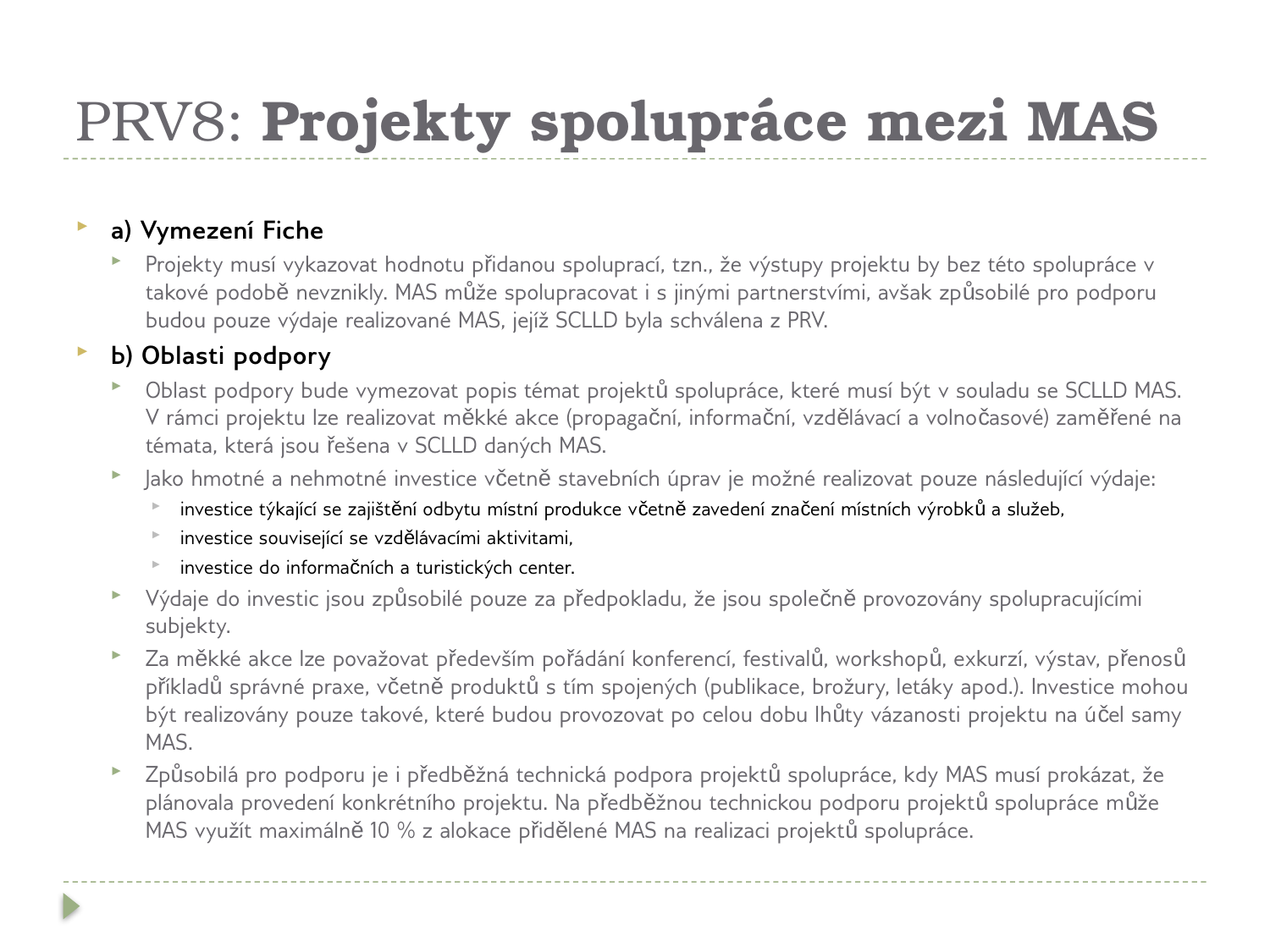

# PRV8: Projekty spolupráce mezi MAS

a) Vymezení Fiche
Projekty musí vykazovat hodnotu přidanou spoluprací, tzn., že výstupy projektu by bez této spolupráce v takové podobě nevznikly. MAS může spolupracovat i s jinými partnerstvími, avšak způsobilé pro podporu budou pouze výdaje realizované MAS, jejíž SCLLD byla schválena z PRV.
b) Oblasti podpory
Oblast podpory bude vymezovat popis témat projektů spolupráce, které musí být v souladu se SCLLD MAS. V rámci projektu lze realizovat měkké akce (propagační, informační, vzdělávací a volnočasové) zaměřené na témata, která jsou řešena v SCLLD daných MAS.
Jako hmotné a nehmotné investice včetně stavebních úprav je možné realizovat pouze následující výdaje:
investice týkající se zajištění odbytu místní produkce včetně zavedení značení místních výrobků a služeb,
investice související se vzdělávacími aktivitami,
investice do informačních a turistických center.
Výdaje do investic jsou způsobilé pouze za předpokladu, že jsou společně provozovány spolupracujícími subjekty.
Za měkké akce lze považovat především pořádání konferencí, festivalů, workshopů, exkurzí, výstav, přenosů příkladů správné praxe, včetně produktů s tím spojených (publikace, brožury, letáky apod.). Investice mohou být realizovány pouze takové, které budou provozovat po celou dobu lhůty vázanosti projektu na účel samy MAS.
Způsobilá pro podporu je i předběžná technická podpora projektů spolupráce, kdy MAS musí prokázat, že plánovala provedení konkrétního projektu. Na předběžnou technickou podporu projektů spolupráce může MAS využít maximálně 10 % z alokace přidělené MAS na realizaci projektů spolupráce.